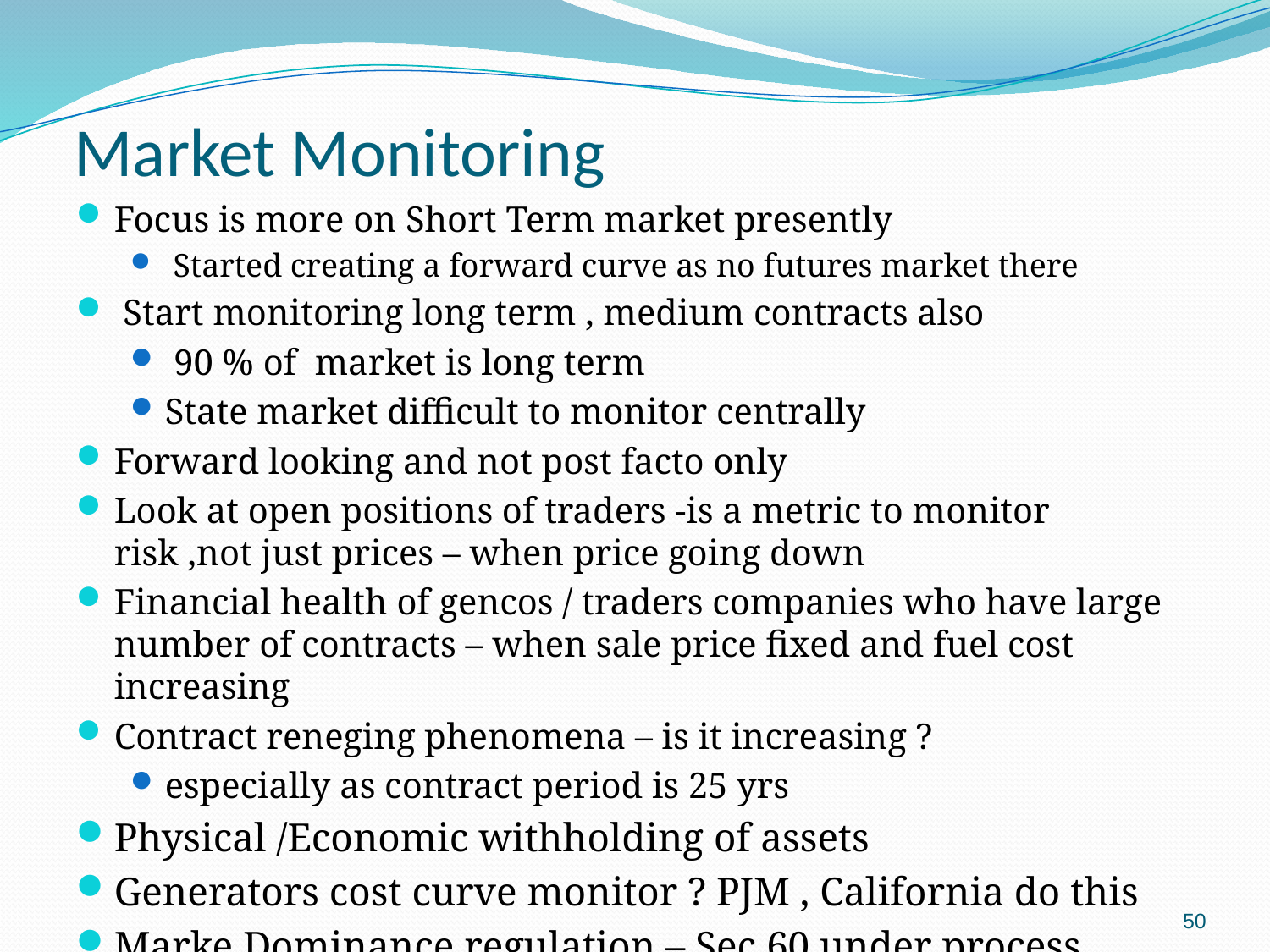

# Market Monitoring
Focus is more on Short Term market presently
 Started creating a forward curve as no futures market there
 Start monitoring long term , medium contracts also
 90 % of  market is long term
State market difficult to monitor centrally
Forward looking and not post facto only
Look at open positions of traders -is a metric to monitor risk ,not just prices – when price going down
Financial health of gencos / traders companies who have large number of contracts – when sale price fixed and fuel cost increasing
Contract reneging phenomena – is it increasing ?
especially as contract period is 25 yrs
Physical /Economic withholding of assets
Generators cost curve monitor ? PJM , California do this
Marke Dominance regulation – Sec 60 under process

50